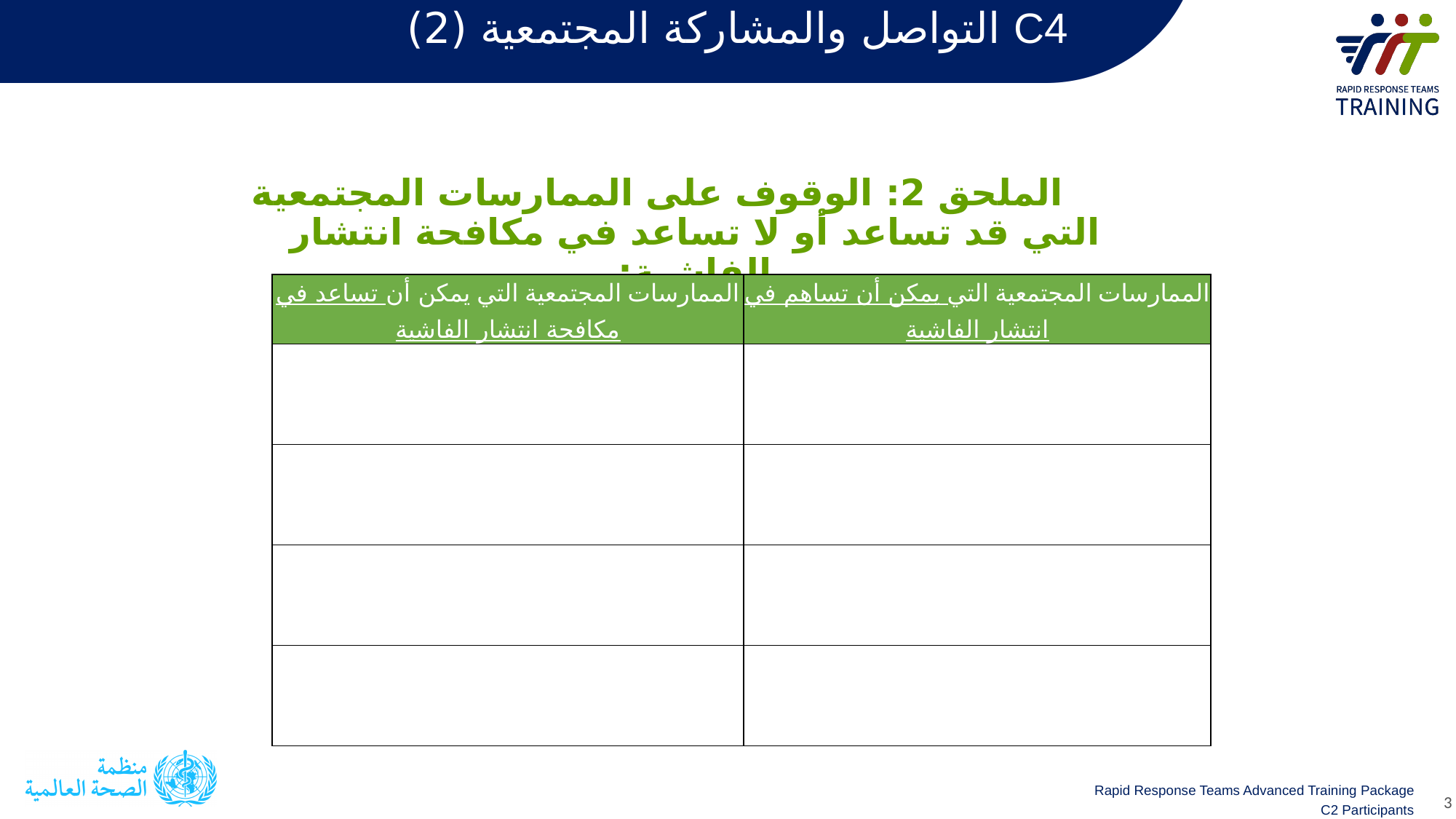

# C4 التواصل والمشاركة المجتمعية (2)
الملحق 2: الوقوف على الممارسات المجتمعية التي قد تساعد أو لا تساعد في مكافحة انتشار الفاشية:
| الممارسات المجتمعية التي يمكن أن تساعد في مكافحة انتشار الفاشية | الممارسات المجتمعية التي يمكن أن تساهم في انتشار الفاشية |
| --- | --- |
|  |  |
|  |  |
|  |  |
|  |  |